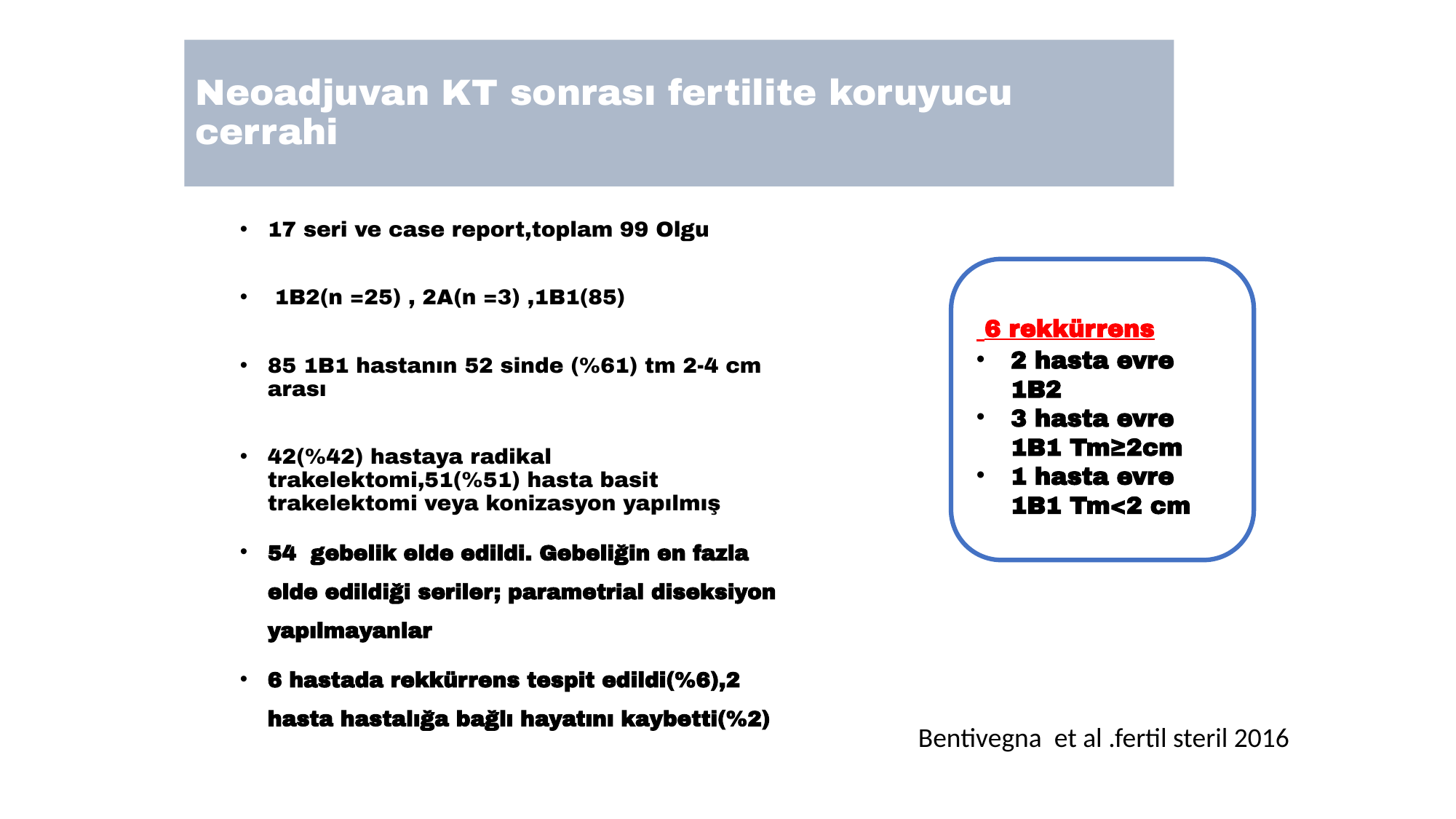

# Neoadjuvan KT sonrası fertilite koruyucu cerrahi
17 seri ve case report,toplam 99 Olgu

 1B2(n =25) , 2A(n =3) ,1B1(85)

85 1B1 hastanın 52 sinde (%61) tm 2-4 cm arası

42(%42) hastaya radikal trakelektomi,51(%51) hasta basit trakelektomi veya konizasyon yapılmış
54  gebelik elde edildi. Gebeliğin en fazla elde edildiği seriler; parametrial diseksiyon yapılmayanlar
6 hastada rekkürrens tespit edildi(%6),2 hasta hastalığa bağlı hayatını kaybetti(%2)

 6 rekkürrens
2 hasta evre 1B2
3 hasta evre 1B1 Tm≥2cm
1 hasta evre 1B1 Tm<2 cm
Bentivegna  et al .fertil steril 2016